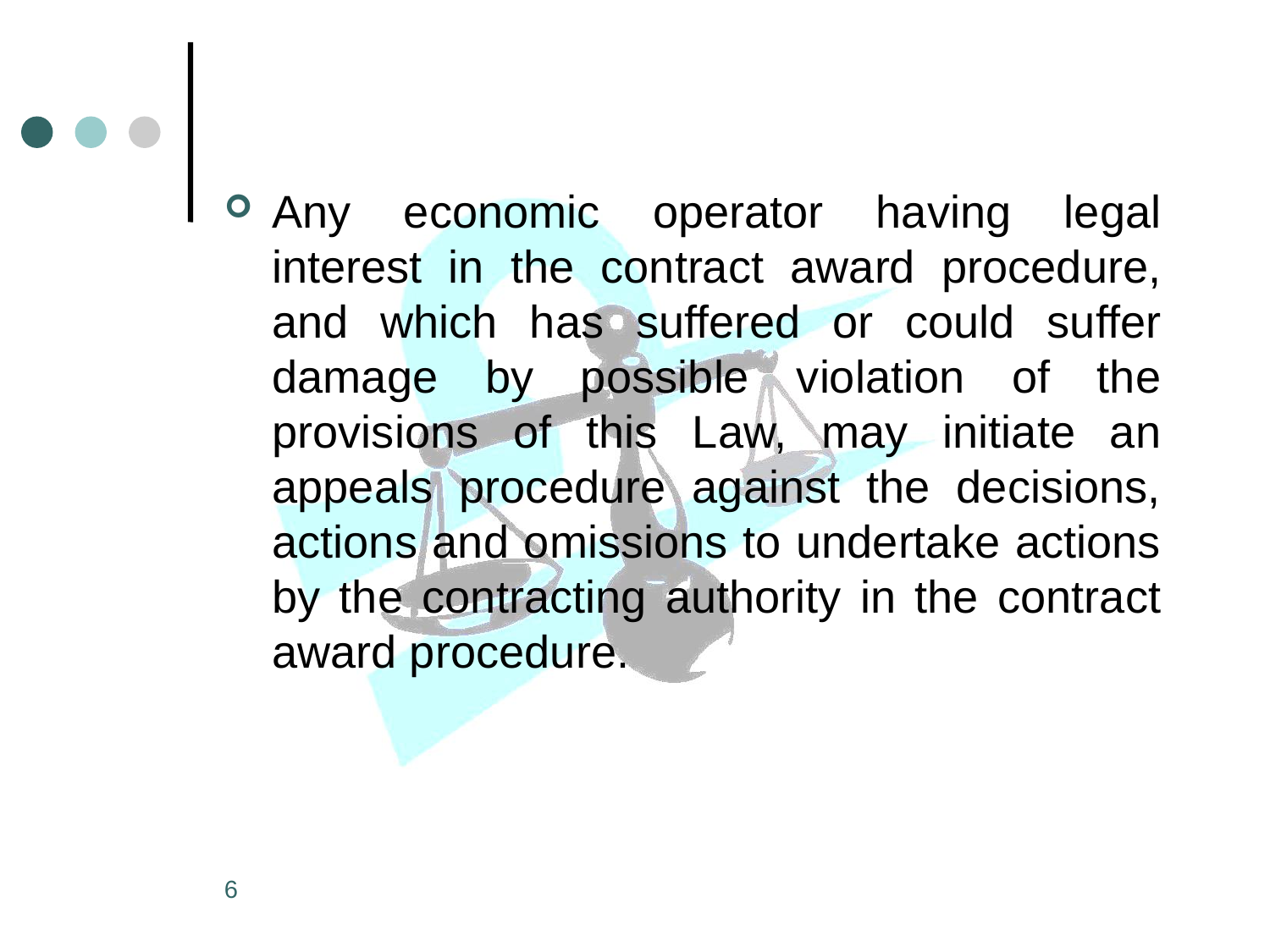

#
Any economic operator having legal interest in the contract award procedure, and which has suffered or could suffer damage by possible violation of the provisions of this Law, may initiate an appeals procedure against the decisions, actions and omissions to undertake actions by the contracting authority in the contract award procedure.
6